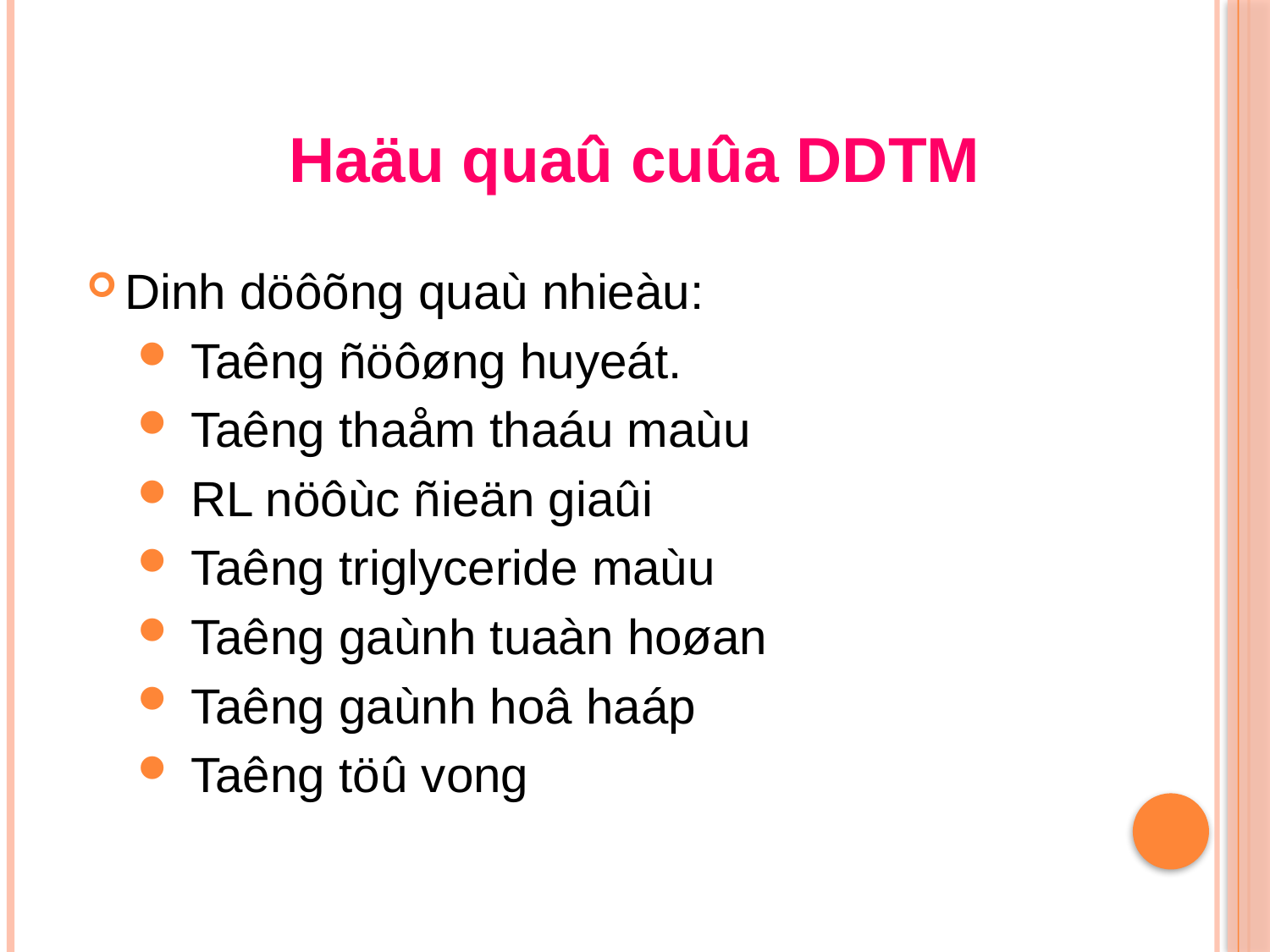

# Haäu quaû cuûa DDTM
Dinh döôõng quaù nhieàu:
 Taêng ñöôøng huyeát.
 Taêng thaåm thaáu maùu
 RL nöôùc ñieän giaûi
 Taêng triglyceride maùu
 Taêng gaùnh tuaàn hoøan
 Taêng gaùnh hoâ haáp
 Taêng töû vong